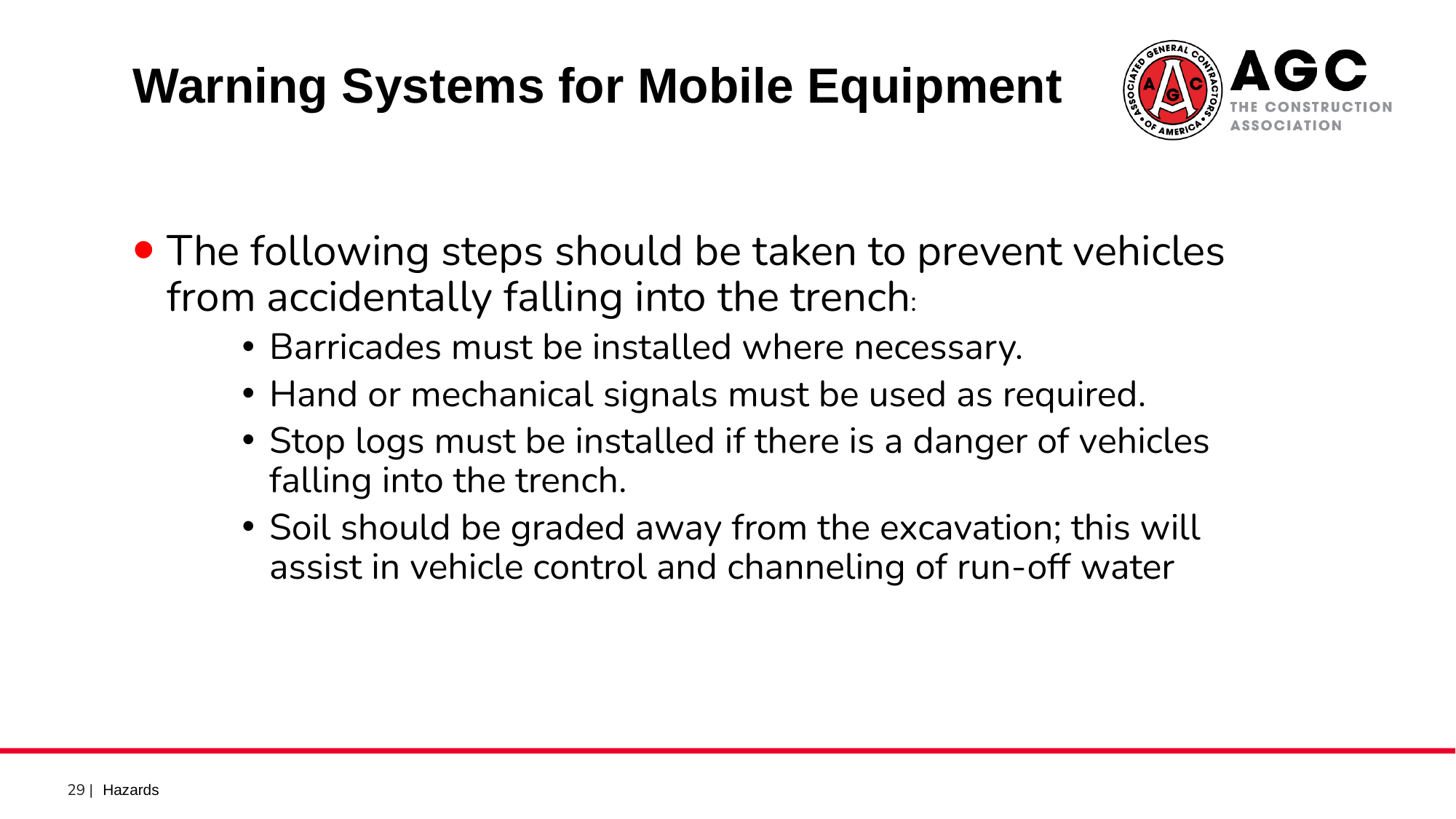

Warning Systems for Mobile Equipment
The following steps should be taken to prevent vehicles from accidentally falling into the trench:
Barricades must be installed where necessary.
Hand or mechanical signals must be used as required.
Stop logs must be installed if there is a danger of vehicles falling into the trench.
Soil should be graded away from the excavation; this will assist in vehicle control and channeling of run-off water

Hazards